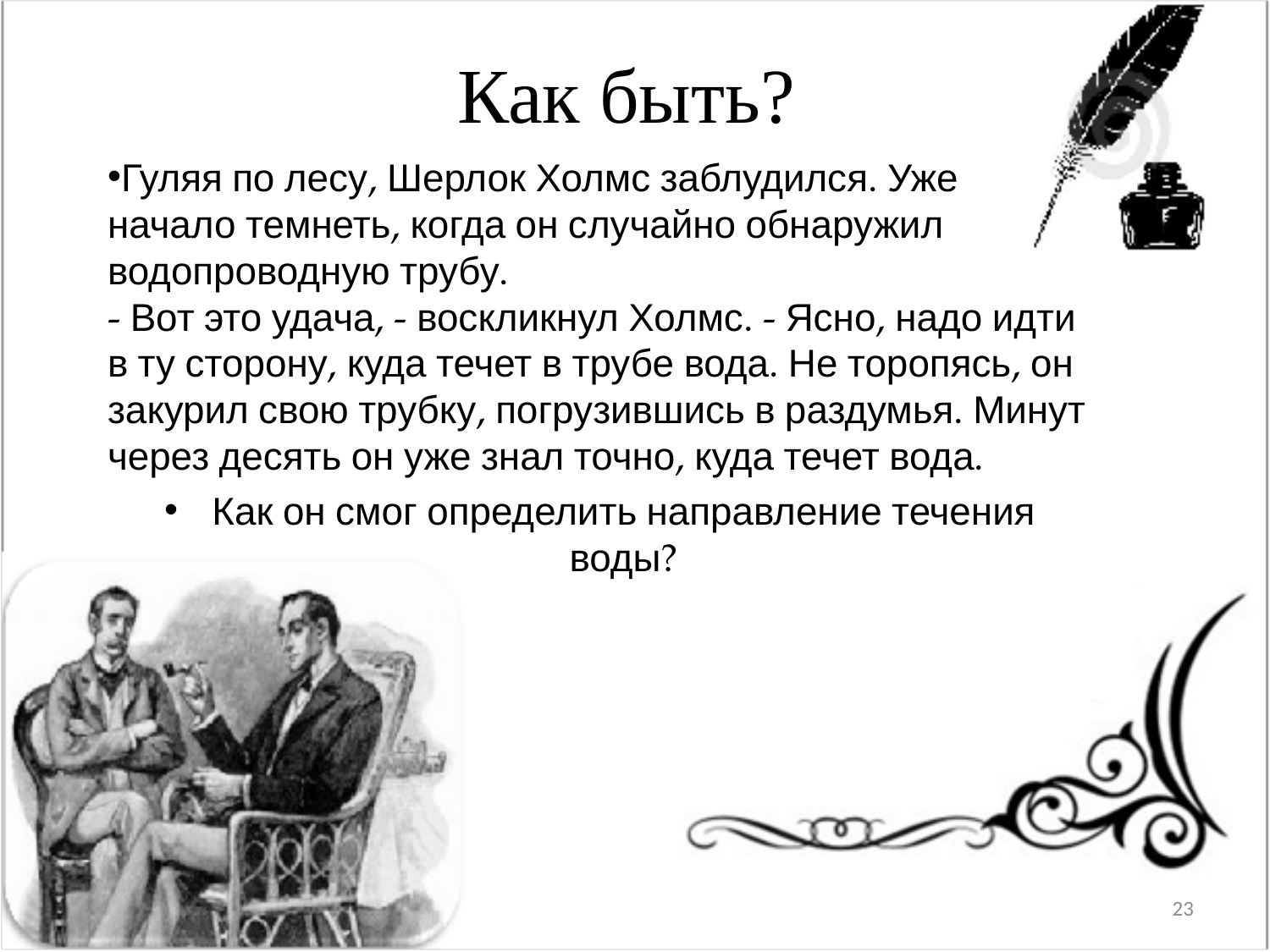

# Как быть?
Гуляя по лесу, Шерлок Холмс заблудился. Уже начало темнеть, когда он случайно обнаружил водопроводную трубу.
- Вот это удача, - воскликнул Холмс. - Ясно, надо идти в ту сторону, куда течет в трубе вода. Не торопясь, он закурил свою трубку, погрузившись в раздумья. Минут через десять он уже знал точно, куда течет вода.
Как он смог определить направление течения воды?
23